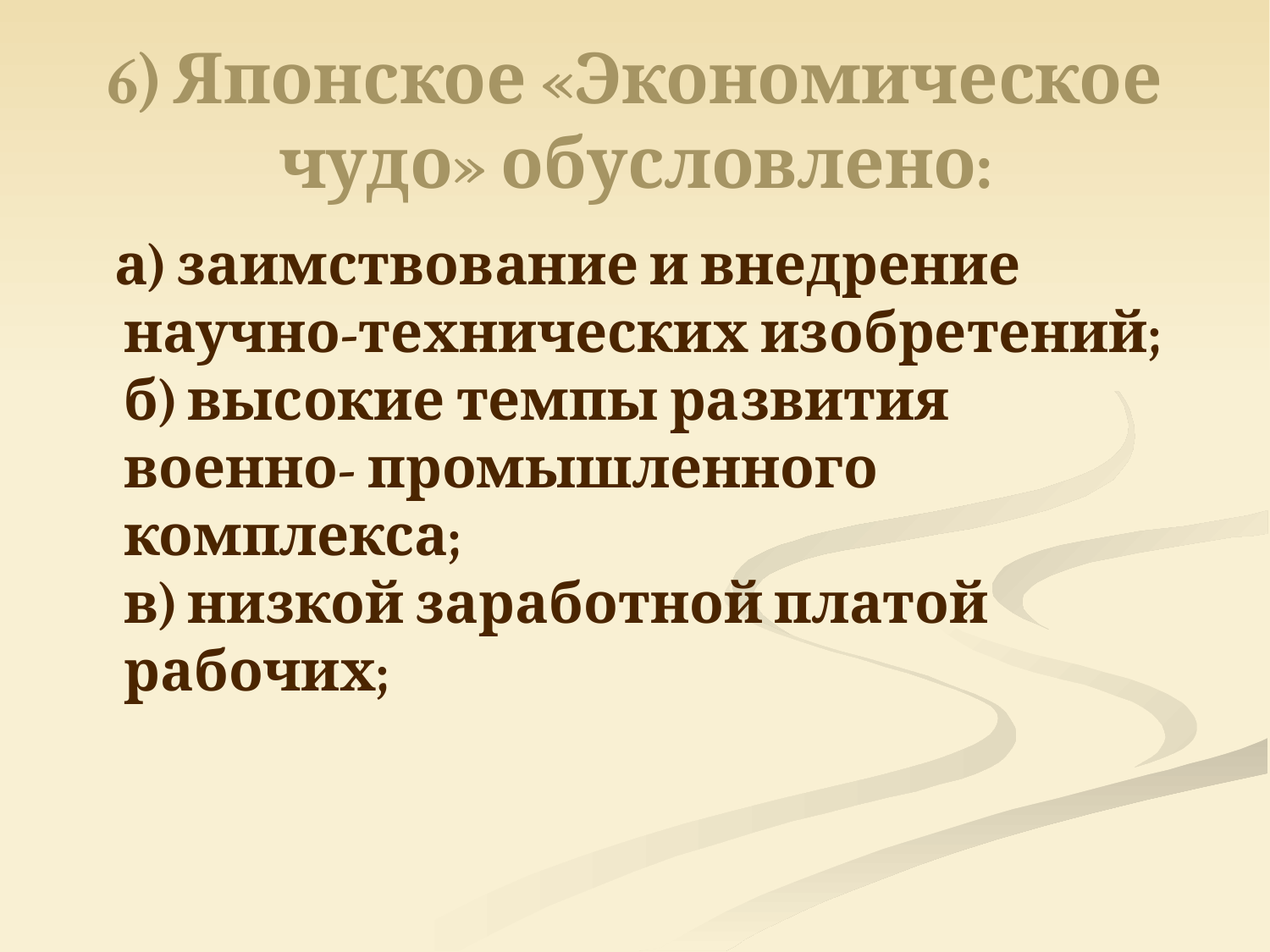

# 6) Японское «Экономическое чудо» обусловлено:
   а) заимствование и внедрение научно-технических изобретений;
б) высокие темпы развития военно- промышленного комплекса;
в) низкой заработной платой рабочих;